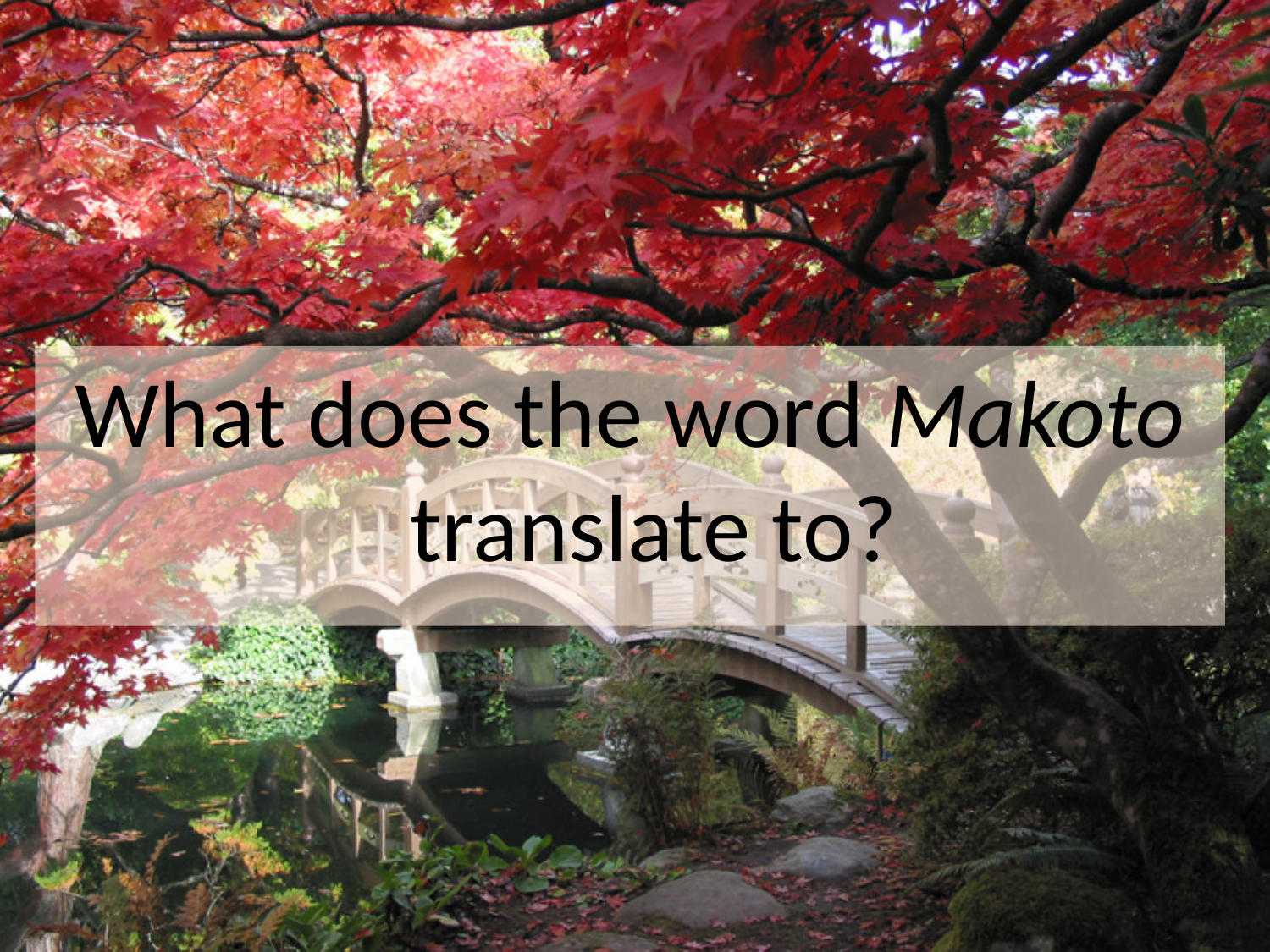

What does the word Makoto translate to?